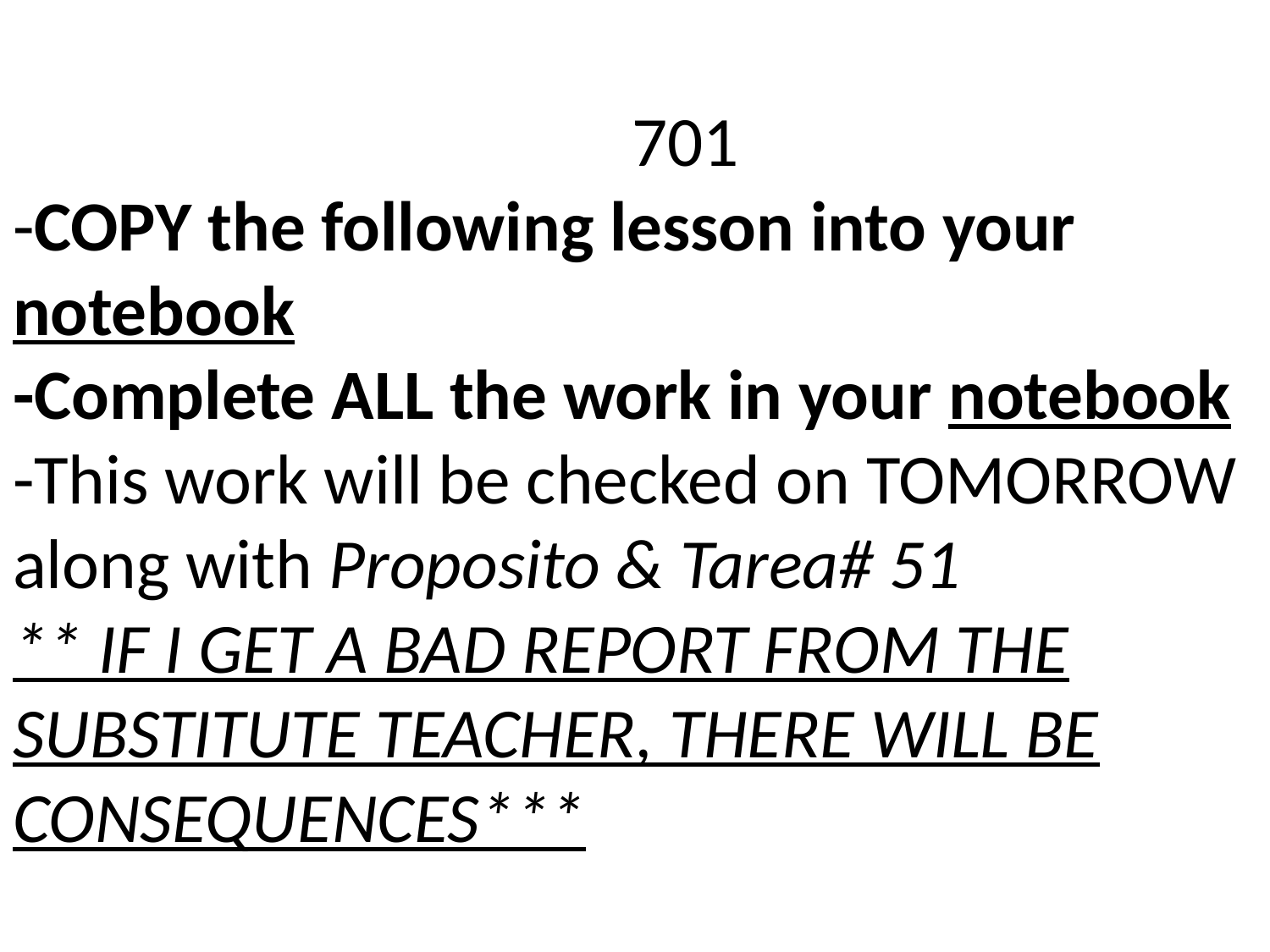

# 701 -COPY the following lesson into your notebook -Complete ALL the work in your notebook -This work will be checked on TOMORROW along with Proposito & Tarea# 51 ** IF I GET A BAD REPORT FROM THE SUBSTITUTE TEACHER, THERE WILL BE CONSEQUENCES***